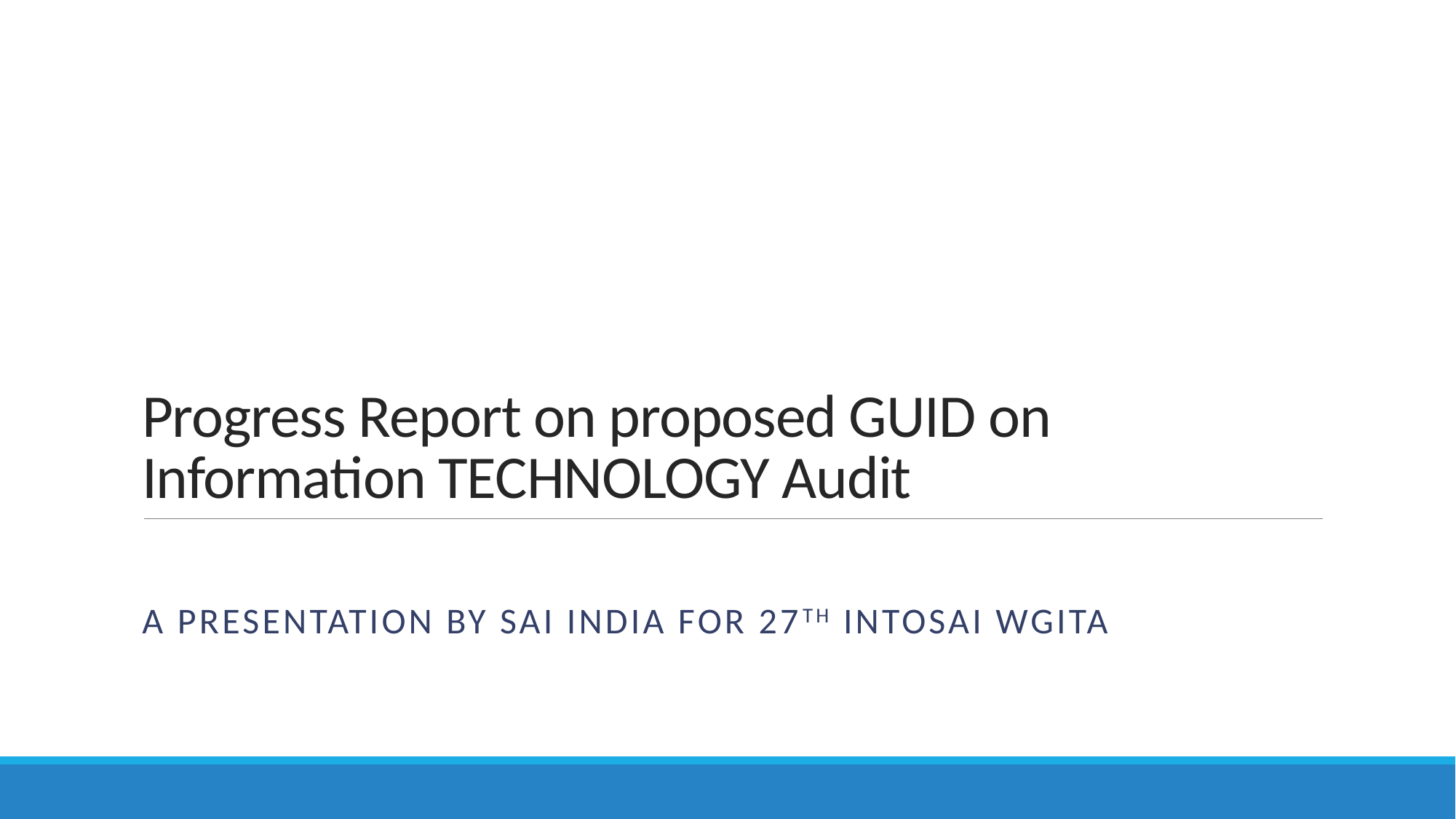

# Progress Report on proposed GUID on Information TECHNOLOGY Audit

A presentation by SAI India for 27th INTOSAI WGITA